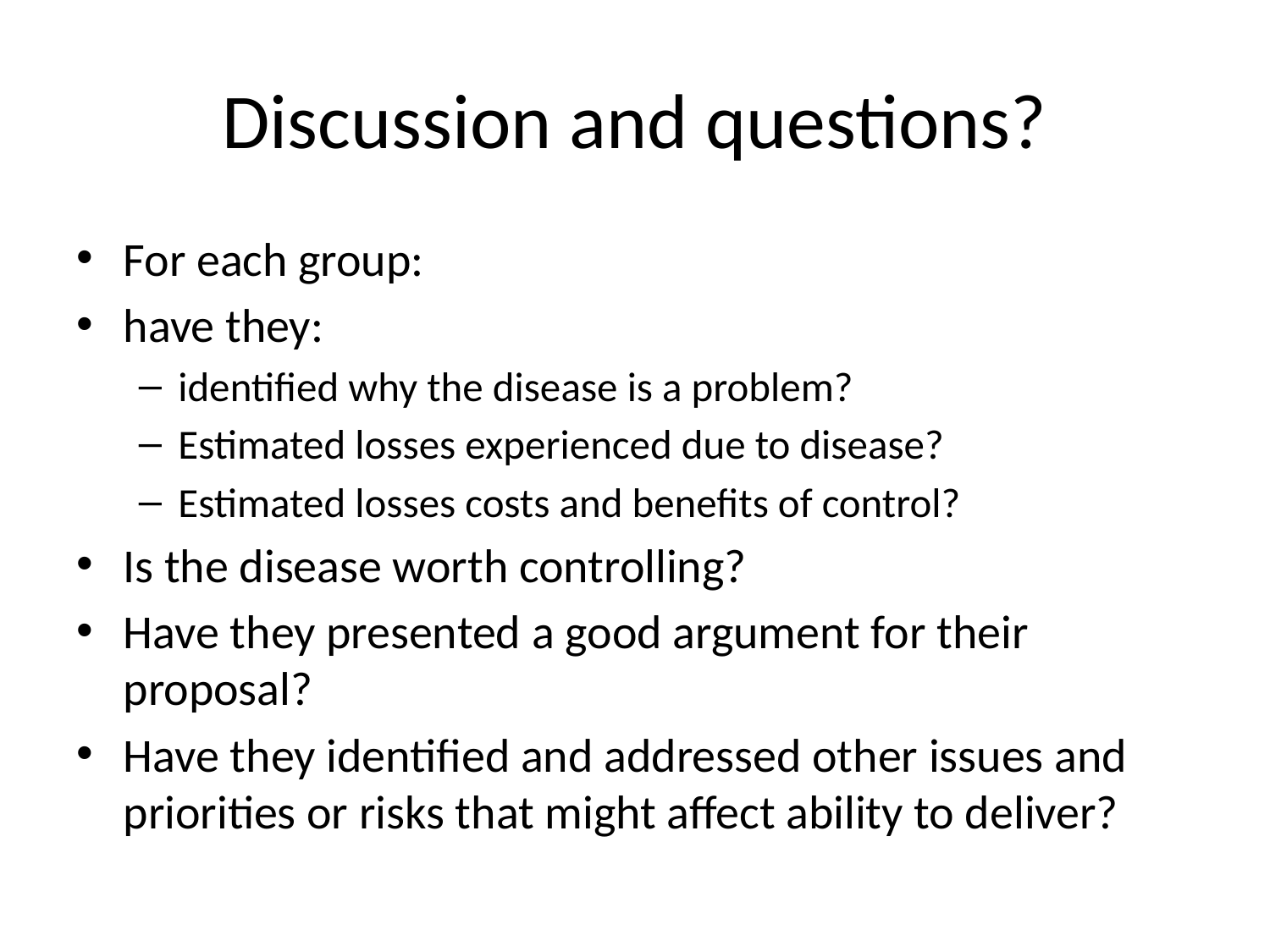

# Discussion and questions?
For each group:
have they:
identified why the disease is a problem?
Estimated losses experienced due to disease?
Estimated losses costs and benefits of control?
Is the disease worth controlling?
Have they presented a good argument for their proposal?
Have they identified and addressed other issues and priorities or risks that might affect ability to deliver?